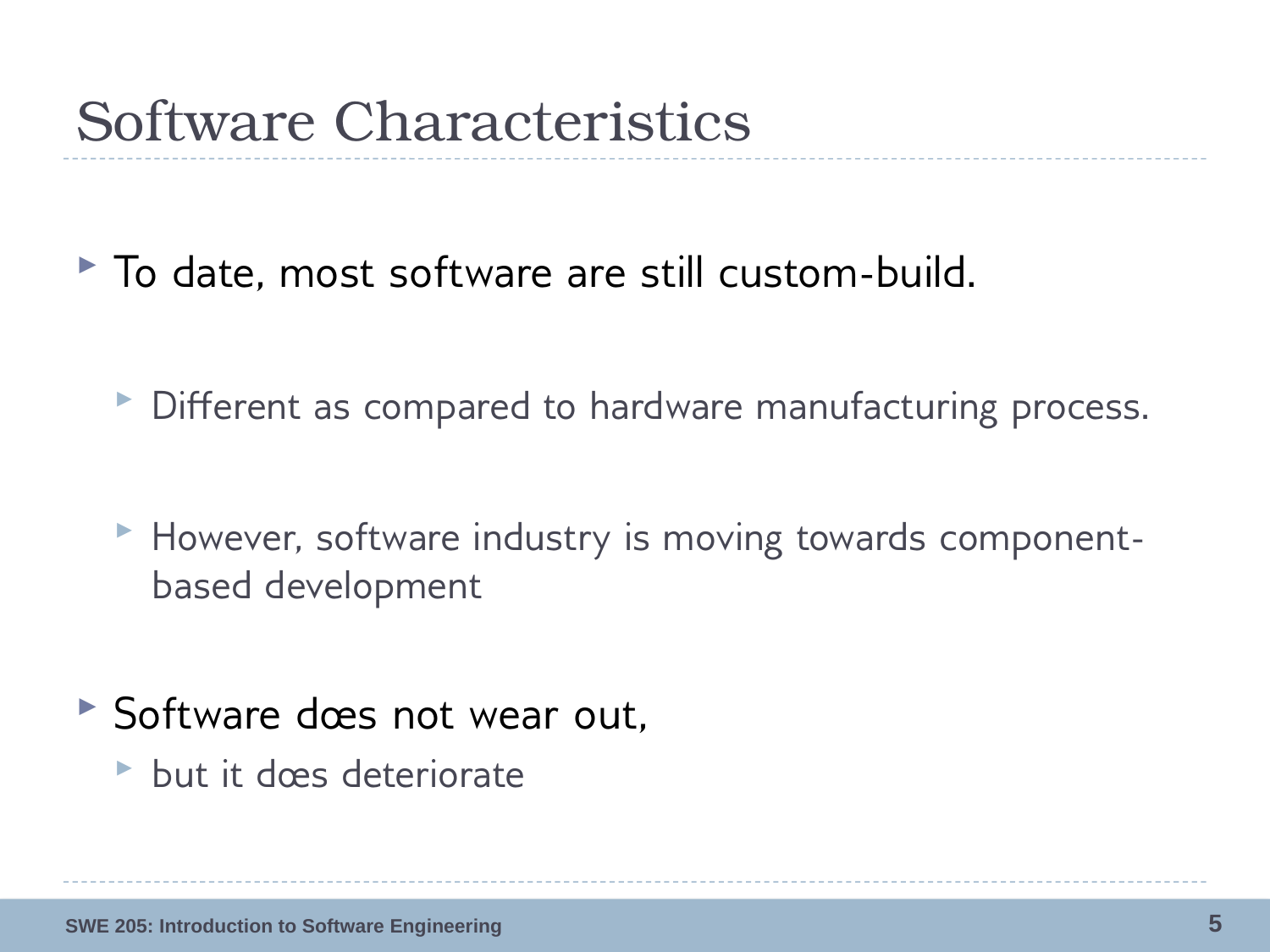

# Software Characteristics

To date, most software are still custom-build.

Different as compared to hardware manufacturing process.

However, software industry is moving towards component-based development

Software does not wear out,
but it does deteriorate
5